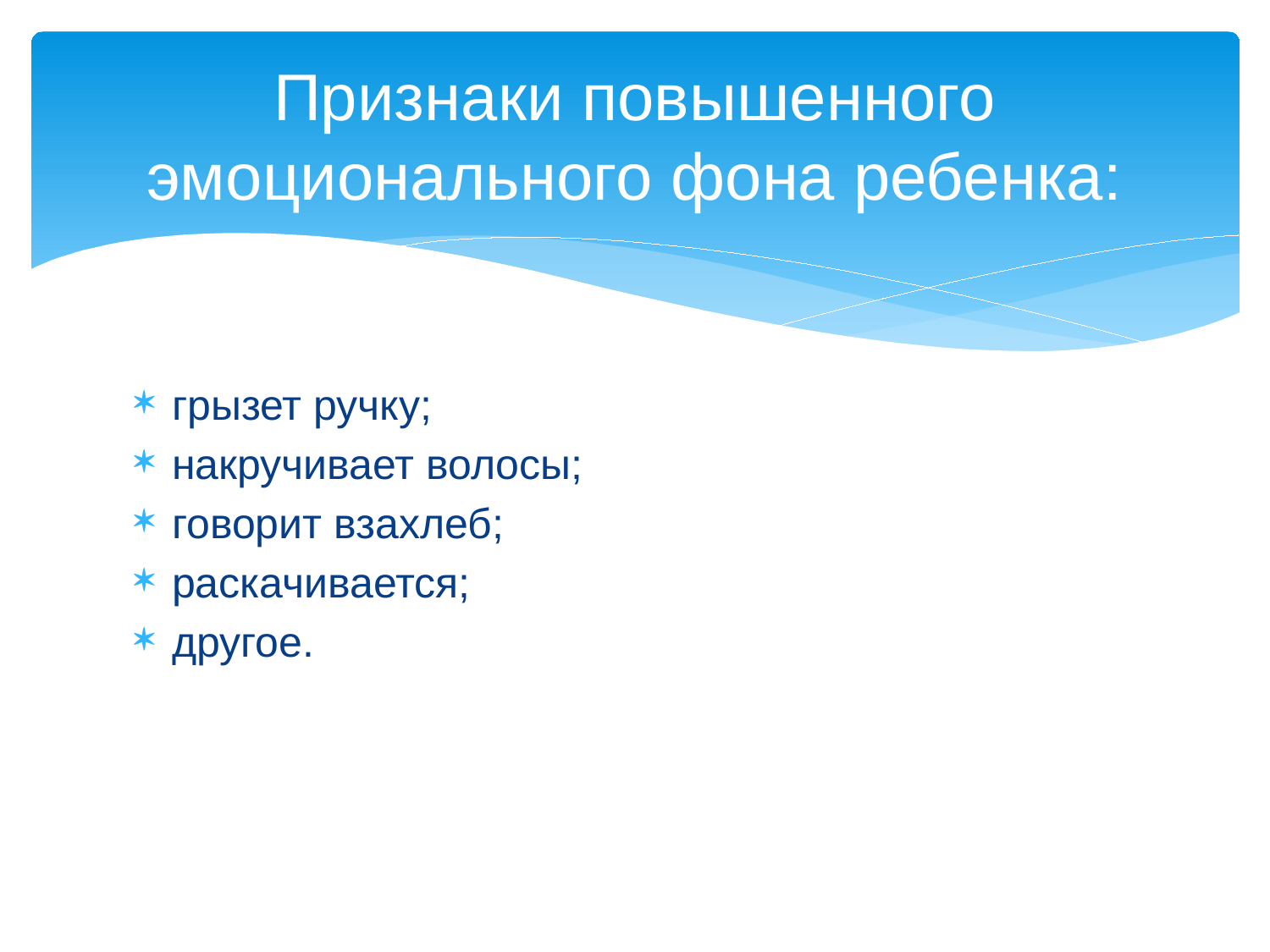

# Признаки повышенного эмоционального фона ребенка:
грызет ручку;
накручивает волосы;
говорит взахлеб;
раскачивается;
другое.